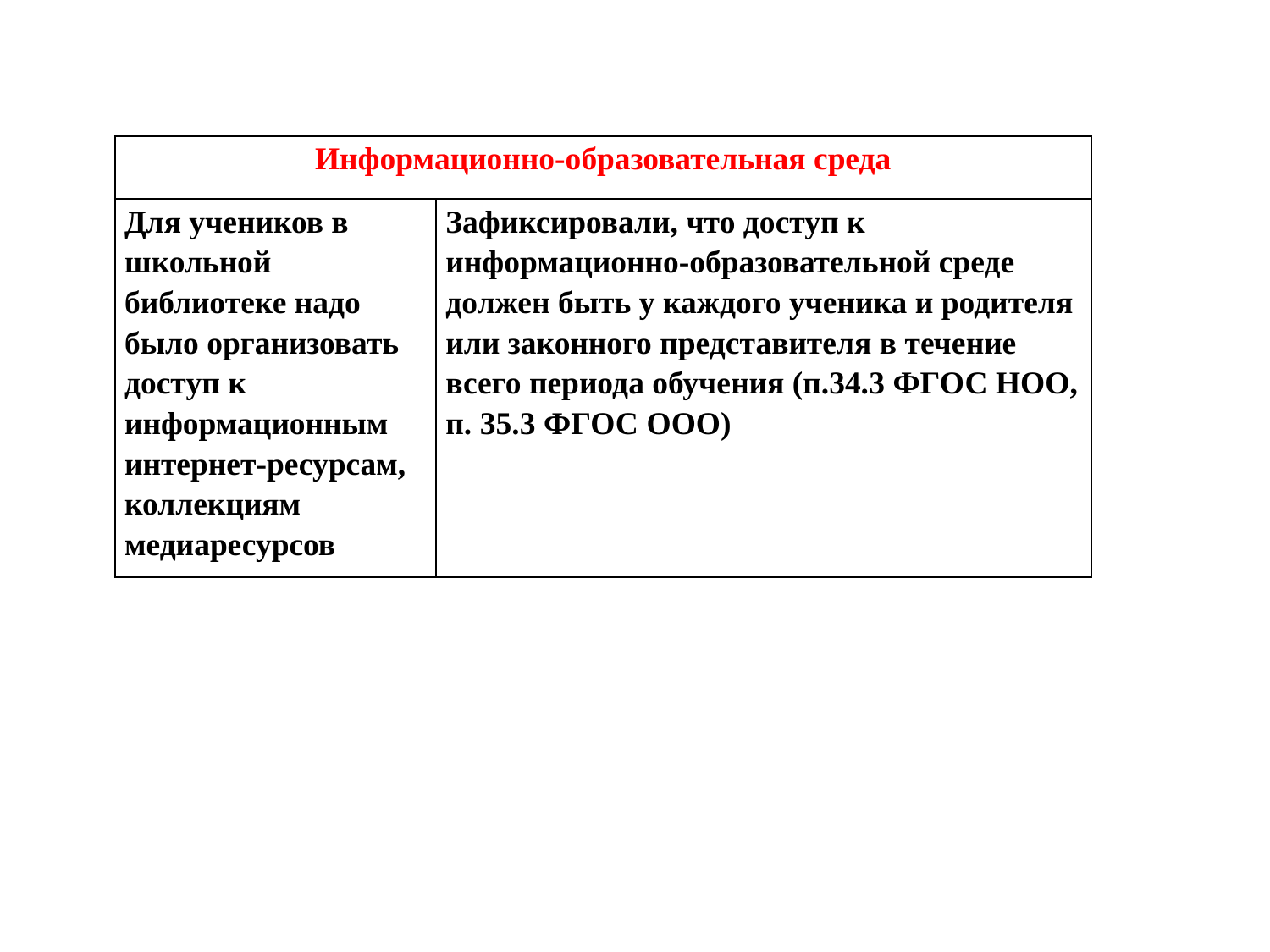

| Информационно-образовательная среда |  |
| --- | --- |
| Для учеников в школьной библиотеке надо было организовать доступ к информационным интернет-ресурсам, коллекциям медиаресурсов | Зафиксировали, что доступ к информационно-образовательной среде должен быть у каждого ученика и родителя или законного представителя в течение всего периода обучения (п.34.3 ФГОС НОО, п. 35.3 ФГОС ООО) |